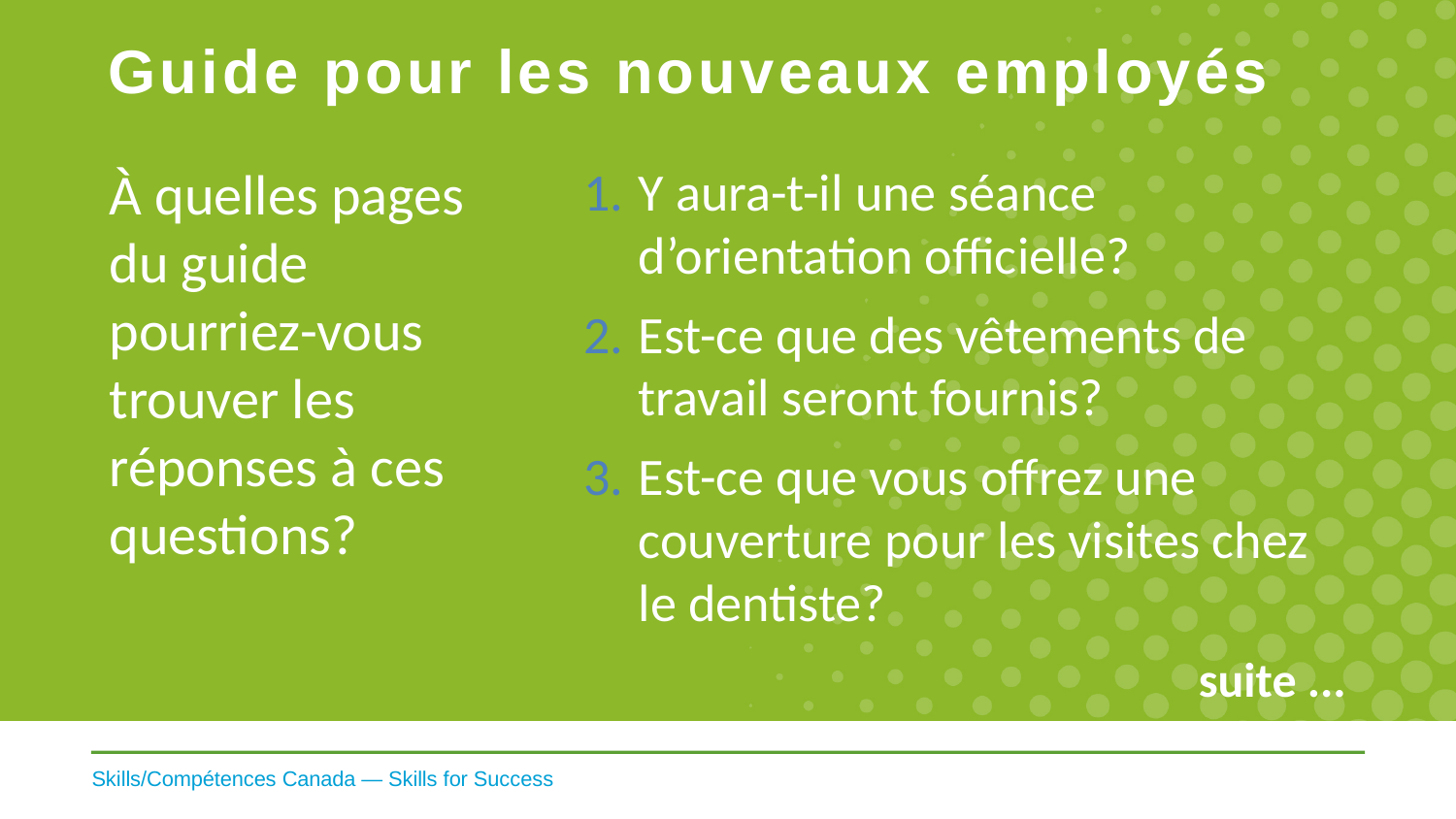

# Guide pour les nouveaux employés
À quelles pages du guide pourriez-vous trouver les réponses à ces questions?
Y aura-t-il une séance d’orientation officielle?
Est-ce que des vêtements de travail seront fournis?
Est-ce que vous offrez une couverture pour les visites chez le dentiste?
suite ...